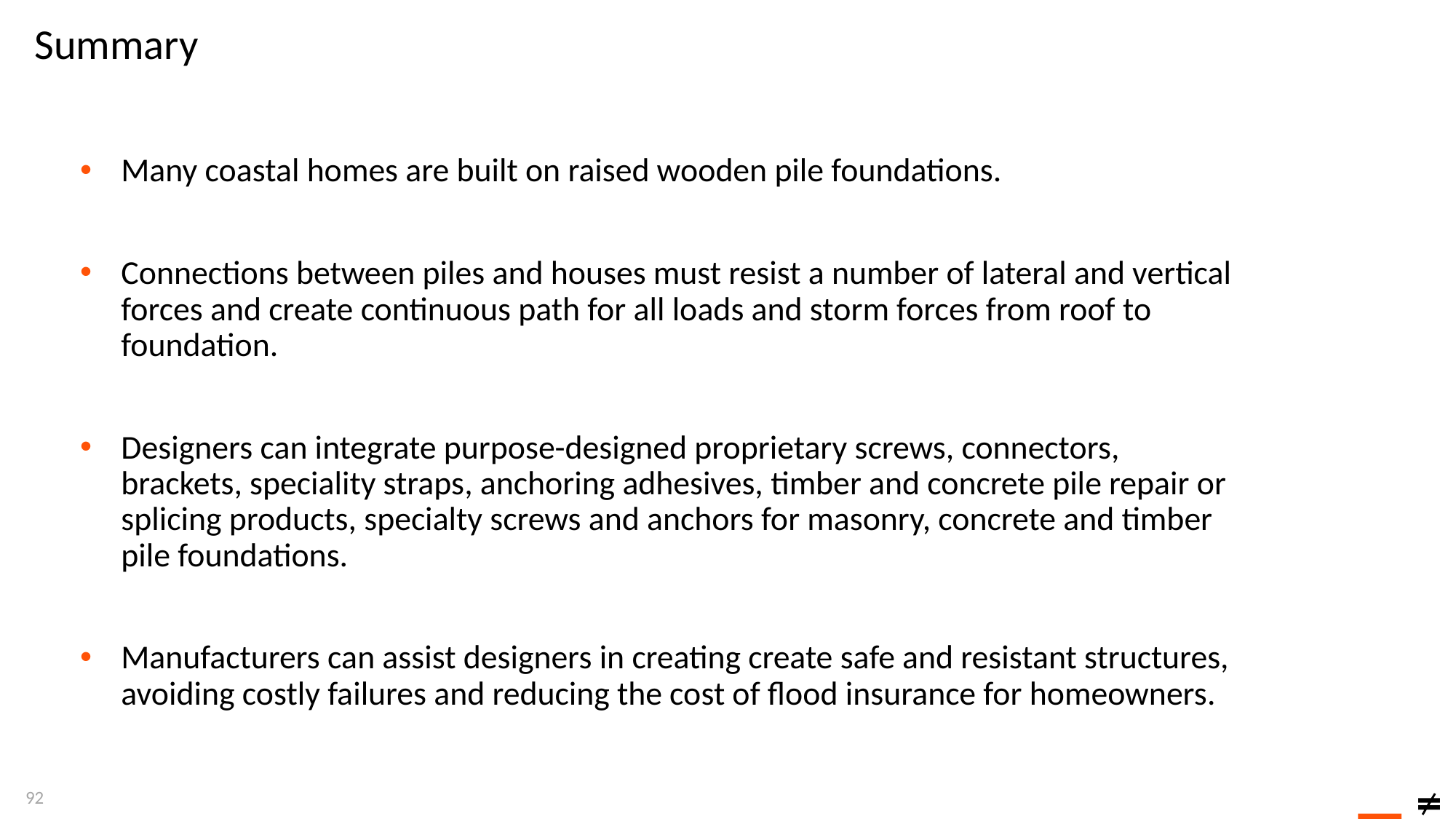

Summary

Many coastal homes are built on raised wooden pile foundations.

Connections between piles and houses must resist a number of lateral and vertical forces and create continuous path for all loads and storm forces from roof to foundation.

Designers can integrate purpose-designed proprietary screws, connectors, brackets, speciality straps, anchoring adhesives, timber and concrete pile repair or splicing products, specialty screws and anchors for masonry, concrete and timber pile foundations.

Manufacturers can assist designers in creating create safe and resistant structures, avoiding costly failures and reducing the cost of flood insurance for homeowners.
92